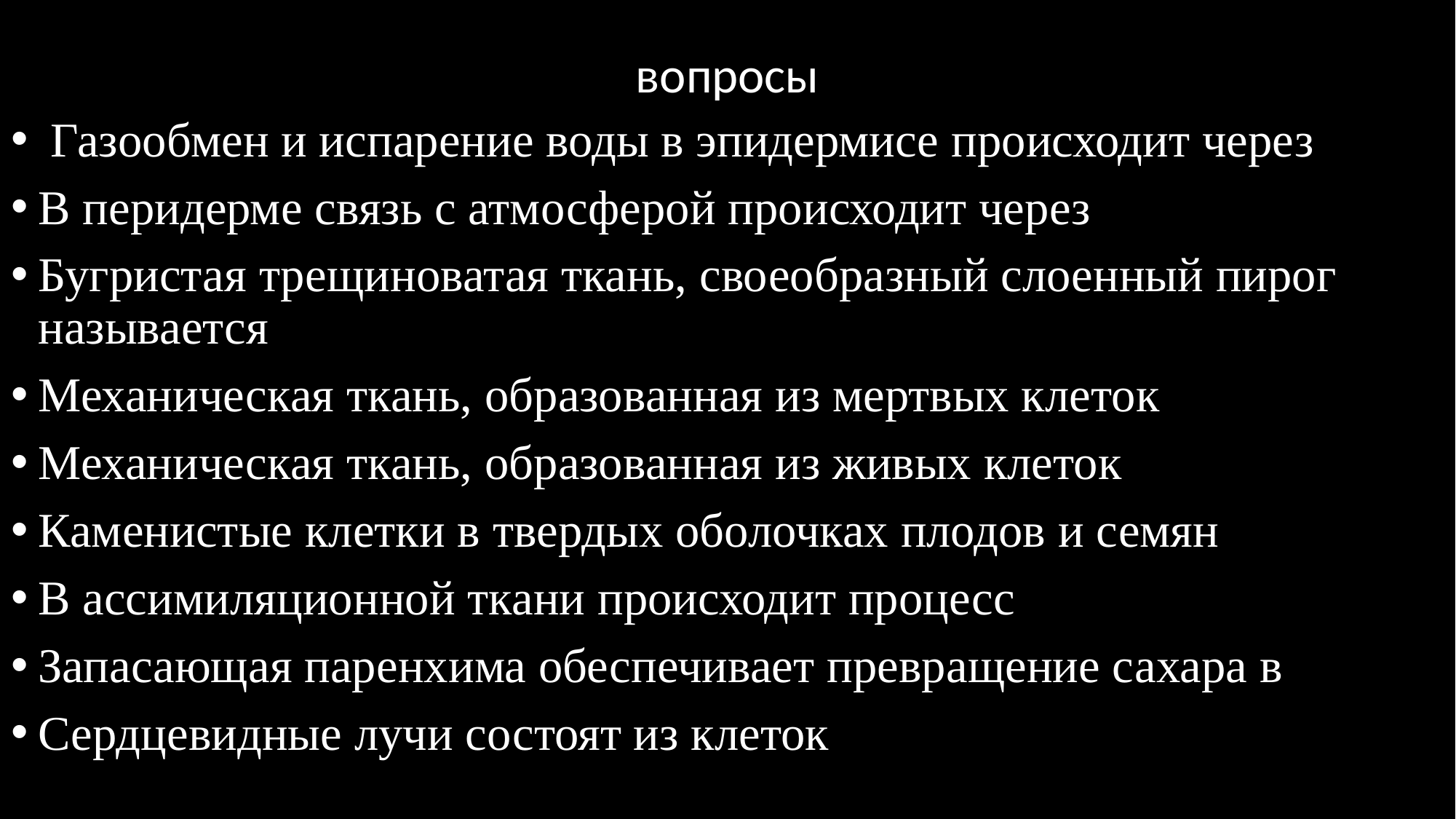

# вопросы
 Газообмен и испарение воды в эпидермисе происходит через
В перидерме связь с атмосферой происходит через
Бугристая трещиноватая ткань, своеобразный слоенный пирог называется
Механическая ткань, образованная из мертвых клеток
Механическая ткань, образованная из живых клеток
Каменистые клетки в твердых оболочках плодов и семян
В ассимиляционной ткани происходит процесс
Запасающая паренхима обеспечивает превращение сахара в
Сердцевидные лучи состоят из клеток